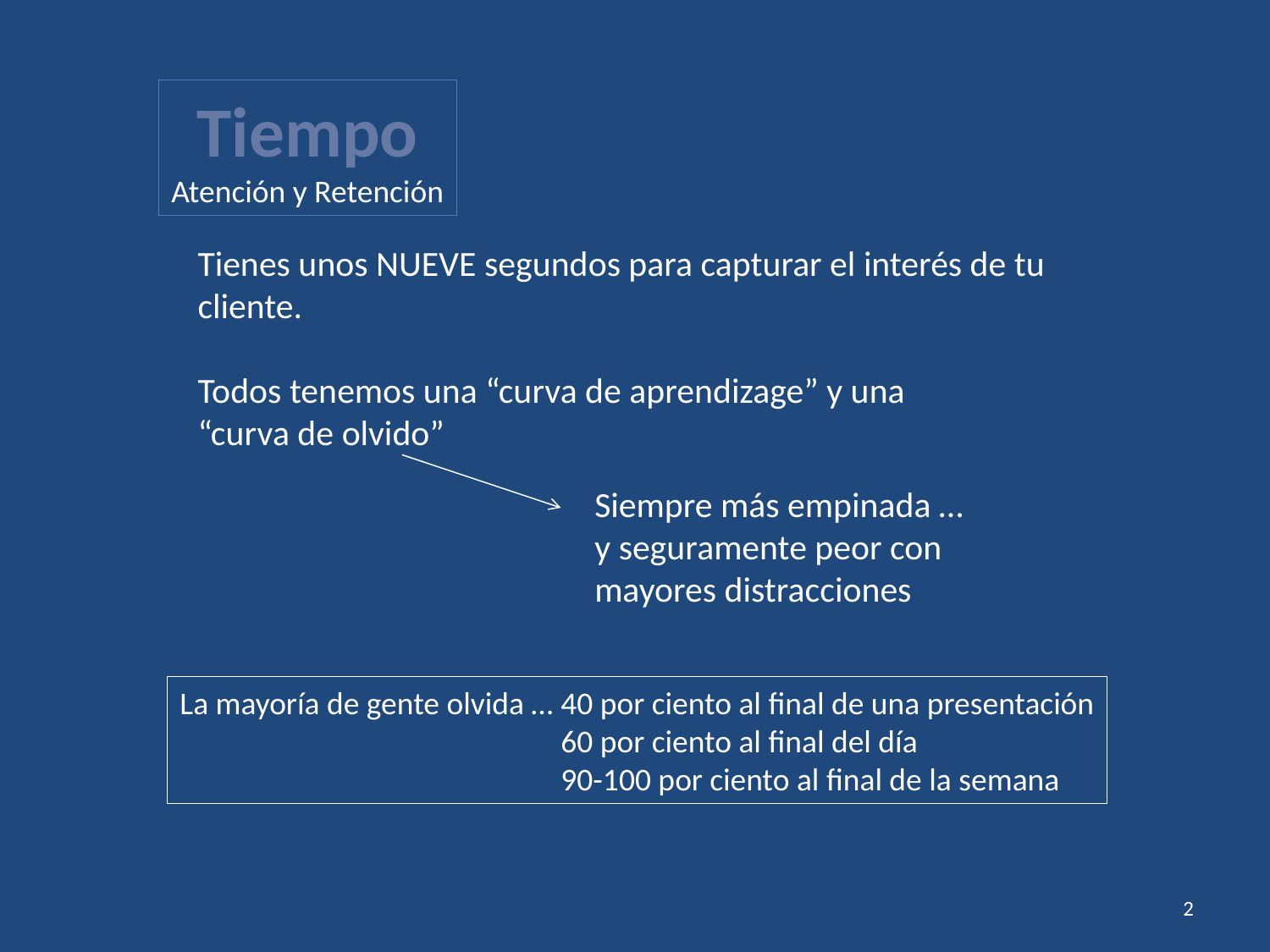

Tiempo
Atención y Retención
Tienes unos NUEVE segundos para capturar el interés de tu cliente.

Todos tenemos una “curva de aprendizage” y una “curva de olvido”
Siempre más empinada … y seguramente peor con mayores distracciones
La mayoría de gente olvida …	40 por ciento al final de una presentación
			60 por ciento al final del día
			90-100 por ciento al final de la semana
2